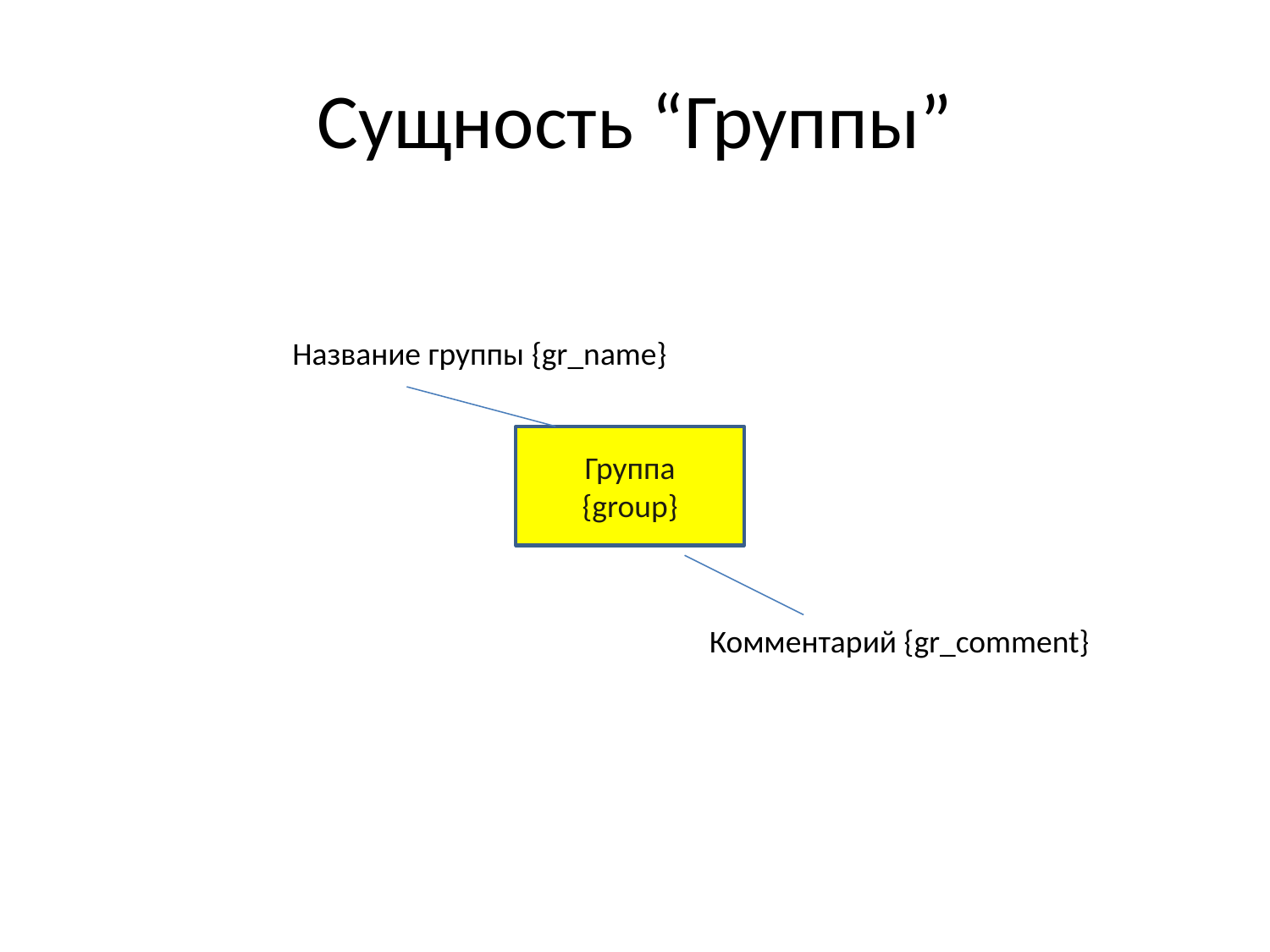

# Сущность “Группы”
Название группы {gr_name}
Группа
{group}
Комментарий {gr_comment}